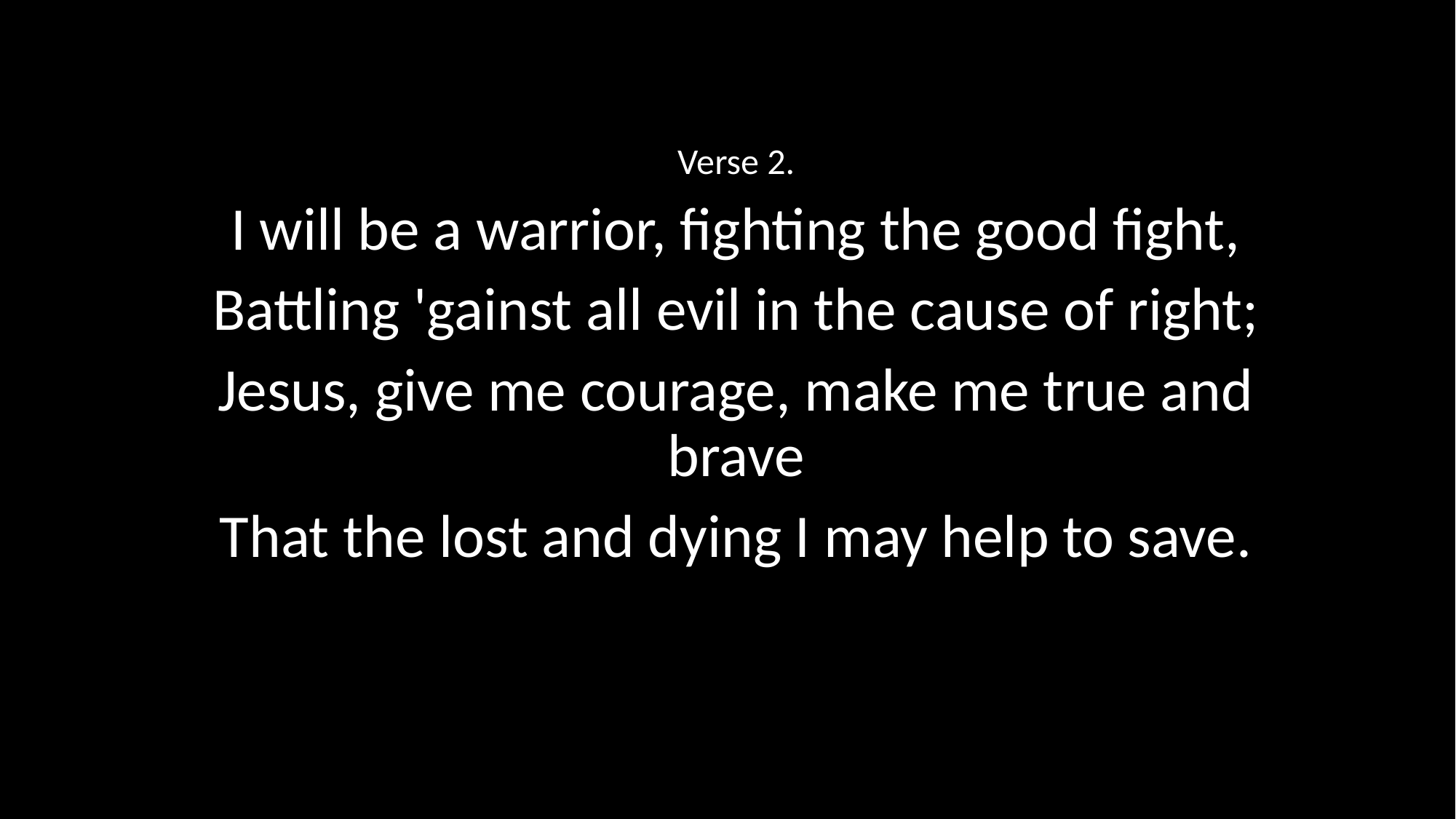

Verse 2.
I will be a warrior, fighting the good fight,
Battling 'gainst all evil in the cause of right;
Jesus, give me courage, make me true and brave
That the lost and dying I may help to save.